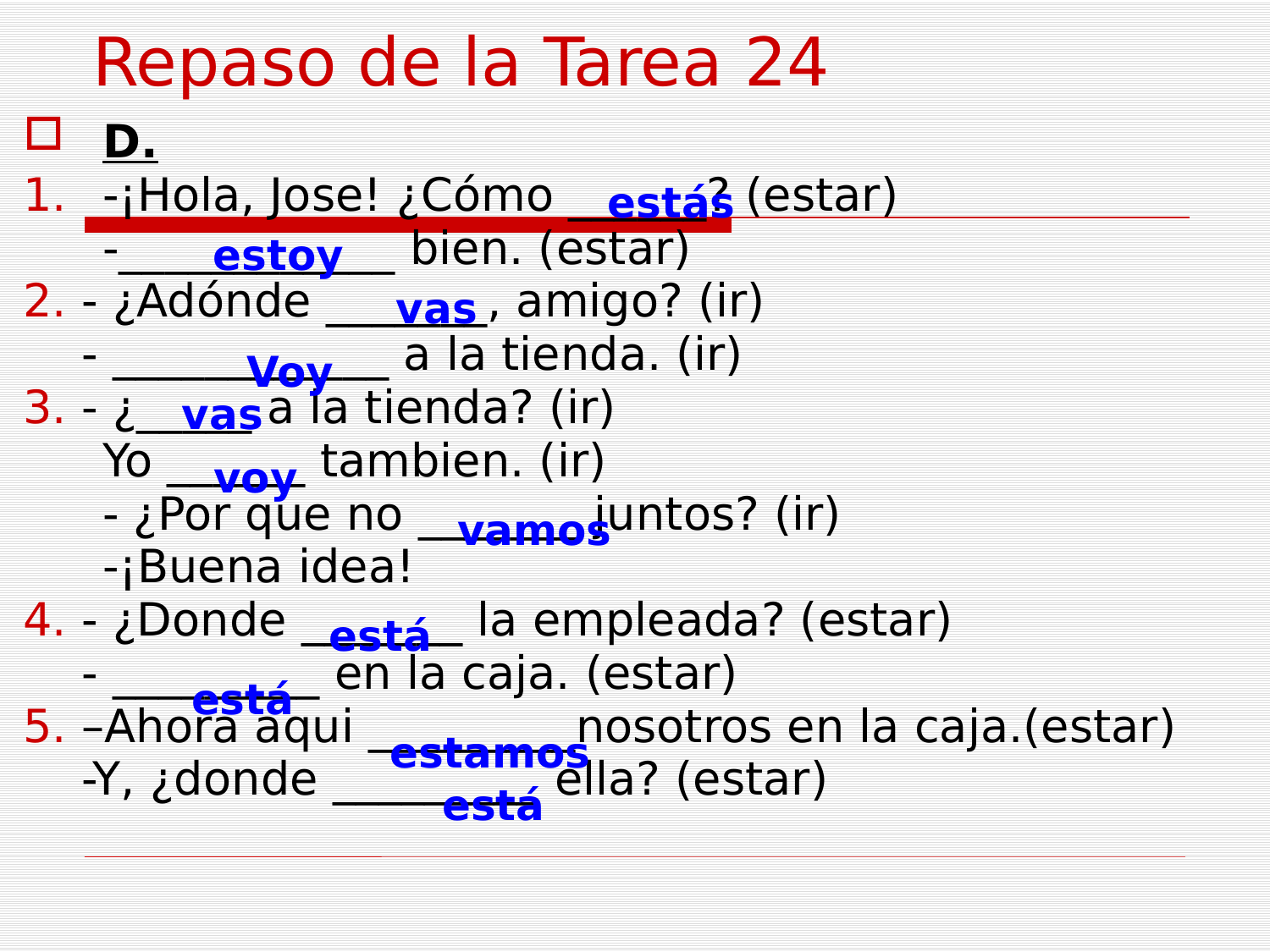

# Repaso de la Tarea 24
D.
-¡Hola, Jose! ¿Cómo ______? (estar)
	-____________ bien. (estar)
2. - ¿Adónde _______, amigo? (ir)
    - ____________ a la tienda. (ir)
3. - ¿_____ a la tienda? (ir)
	Yo ______ tambien. (ir)
	- ¿Por que no _______ juntos? (ir)
	-¡Buena idea!
4. - ¿Donde _______ la empleada? (estar)
    - _________ en la caja. (estar)
5. –Ahora aqui _________nosotros en la caja.(estar)
    -Y, ¿donde _________ ella? (estar)

estás
estoy
vas
Voy
vas
voy
vamos
está
está
estamos
está